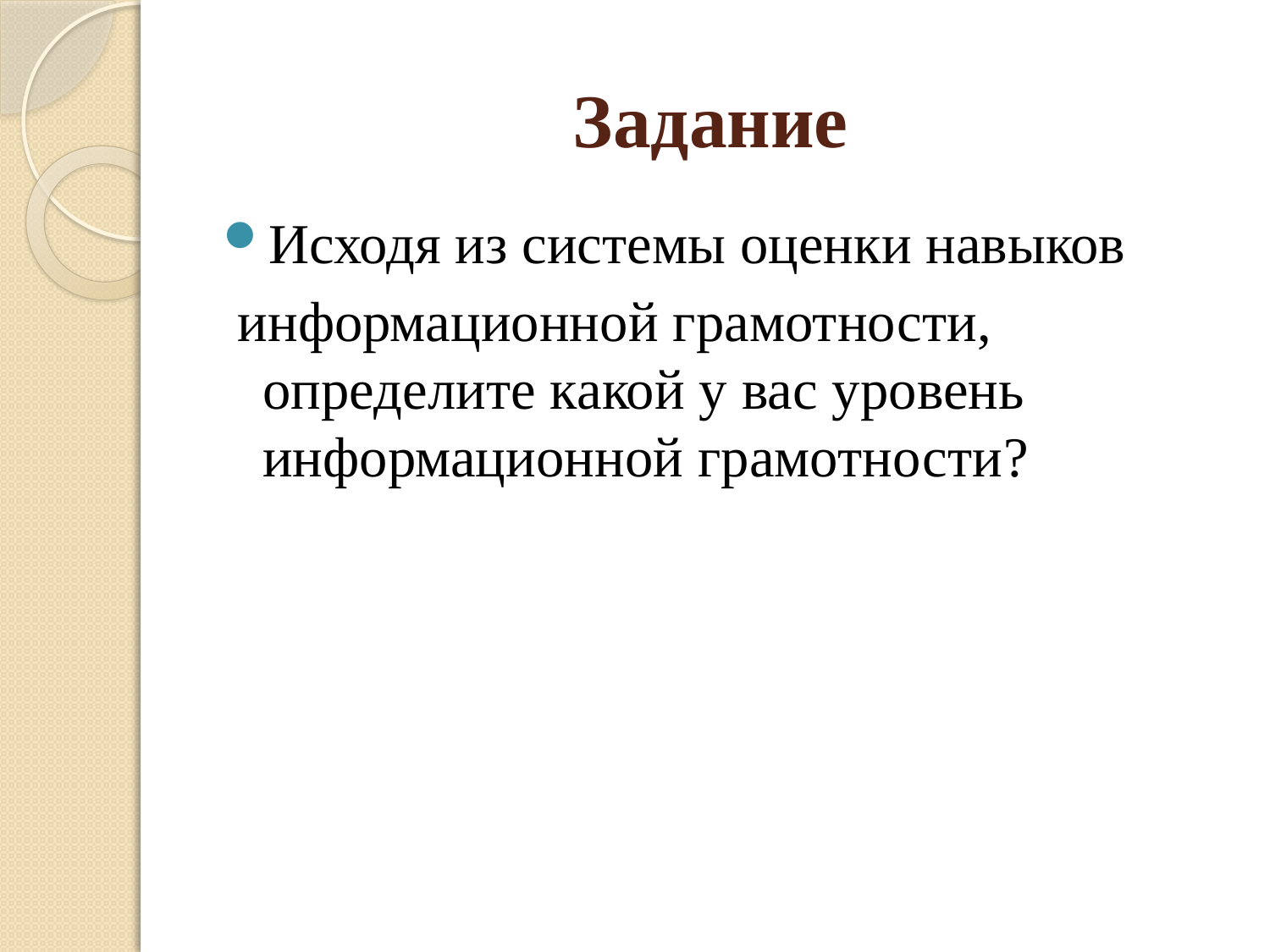

# Задание
Исходя из системы оценки навыков
 информационной грамотности, определите какой у вас уровень информационной грамотности?